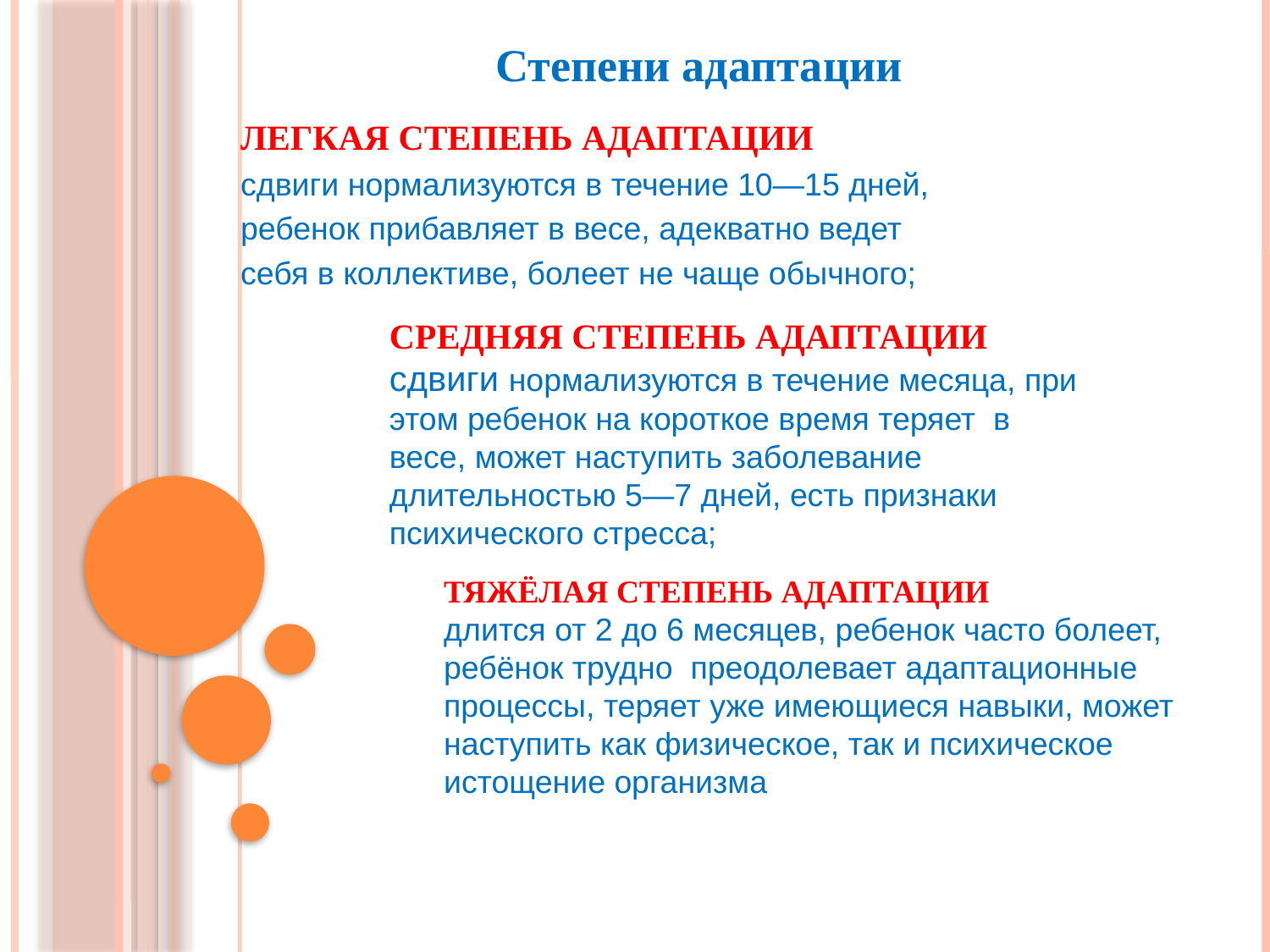

Степени адаптации
ЛЕГКАЯ СТЕПЕНЬ АДАПТАЦИИ
сдвиги нормализуются в течение 10—15 дней,
ребенок прибавляет в весе, адекватно ведет
себя в коллективе, болеет не чаще обычного;
СРЕДНЯЯ СТЕПЕНЬ АДАПТАЦИИ
сдвиги нормализуются в течение месяца, при этом ребенок на короткое время теряет  в   весе, может наступить заболевание длительностью 5—7 дней, есть признаки психического стресса;
     ТЯЖЁЛАЯ СТЕПЕНЬ АДАПТАЦИИ
     длится от 2 до 6 месяцев, ребенок часто болеет,
     ребёнок трудно  преодолевает адаптационные
     процессы, теряет уже имеющиеся навыки, может
     наступить как физическое, так и психическое
     истощение организма